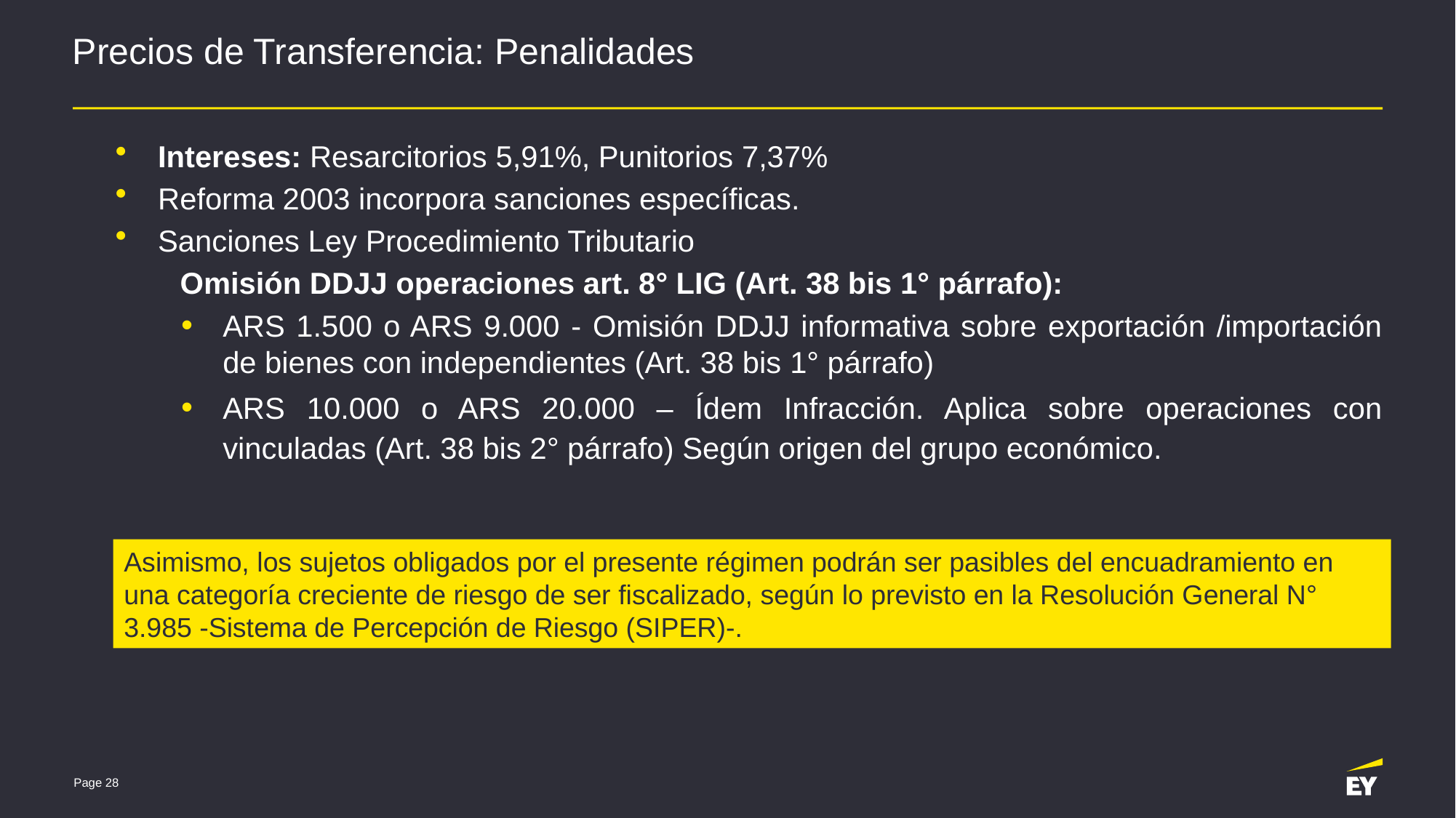

# Precios de Transferencia: Penalidades
Intereses: Resarcitorios 5,91%, Punitorios 7,37%
Reforma 2003 incorpora sanciones específicas.
Sanciones Ley Procedimiento Tributario
Omisión DDJJ operaciones art. 8° LIG (Art. 38 bis 1° párrafo):
ARS 1.500 o ARS 9.000 - Omisión DDJJ informativa sobre exportación /importación de bienes con independientes (Art. 38 bis 1° párrafo)
ARS 10.000 o ARS 20.000 – Ídem Infracción. Aplica sobre operaciones con vinculadas (Art. 38 bis 2° párrafo) Según origen del grupo económico.
Asimismo, los sujetos obligados por el presente régimen podrán ser pasibles del encuadramiento en una categoría creciente de riesgo de ser fiscalizado, según lo previsto en la Resolución General N° 3.985 -Sistema de Percepción de Riesgo (SIPER)-.
Page 28